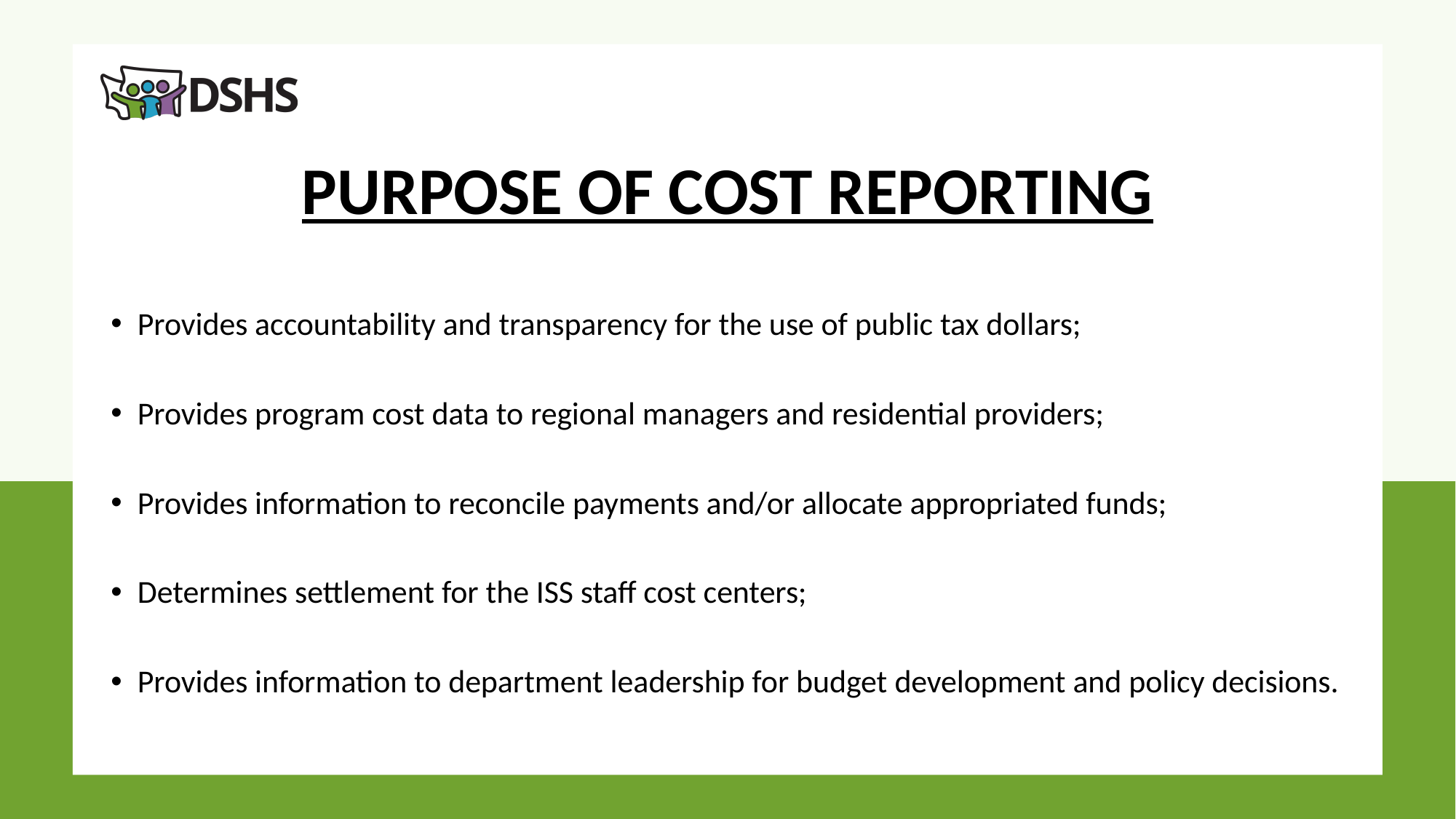

# PURPOSE OF COST REPORTING

Provides accountability and transparency for the use of public tax dollars;

Provides program cost data to regional managers and residential providers;

Provides information to reconcile payments and/or allocate appropriated funds;

Determines settlement for the ISS staff cost centers;

Provides information to department leadership for budget development and policy decisions.